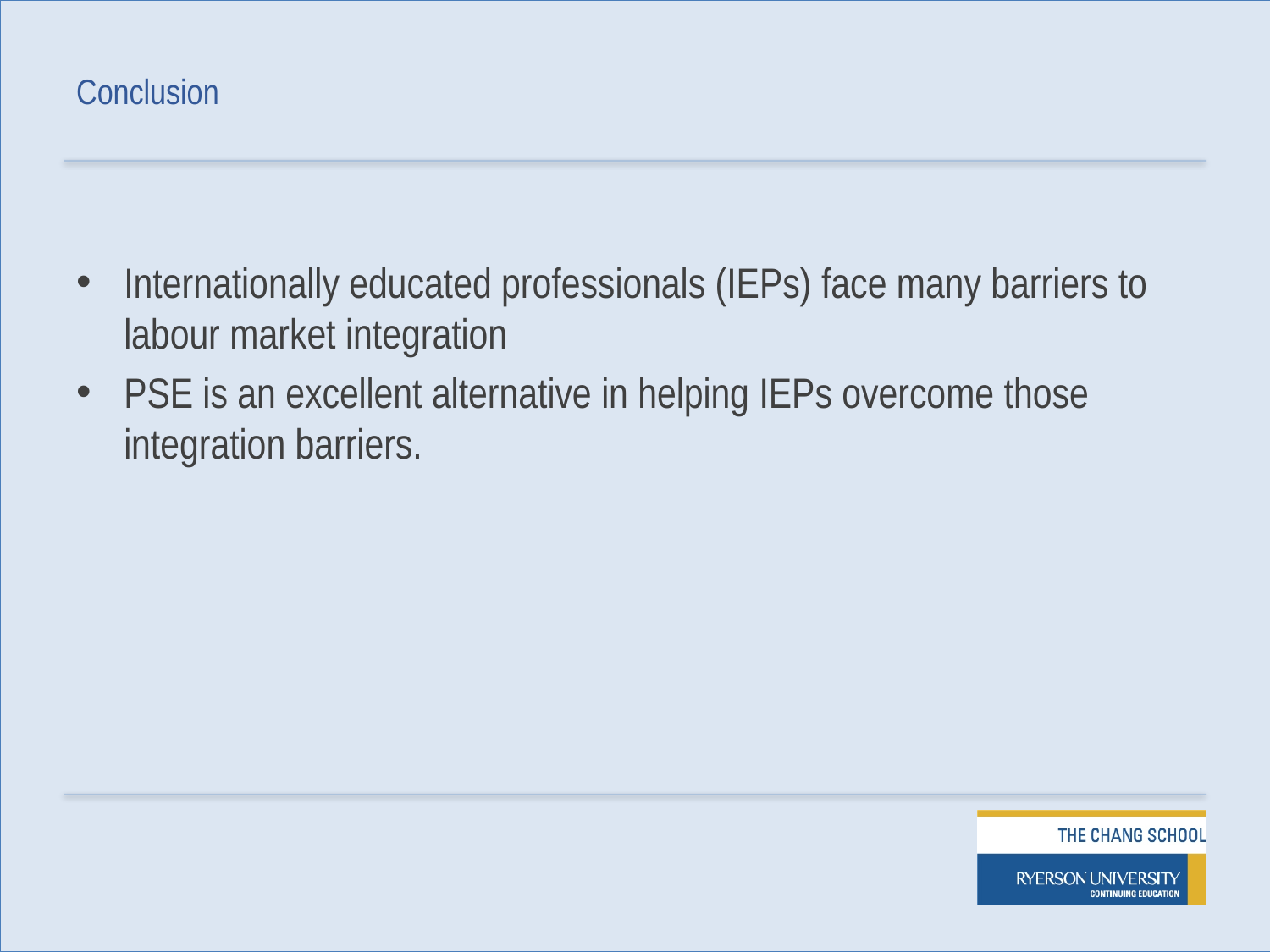

Conclusion

Internationally educated professionals (IEPs) face many barriers to labour market integration
PSE is an excellent alternative in helping IEPs overcome those integration barriers.